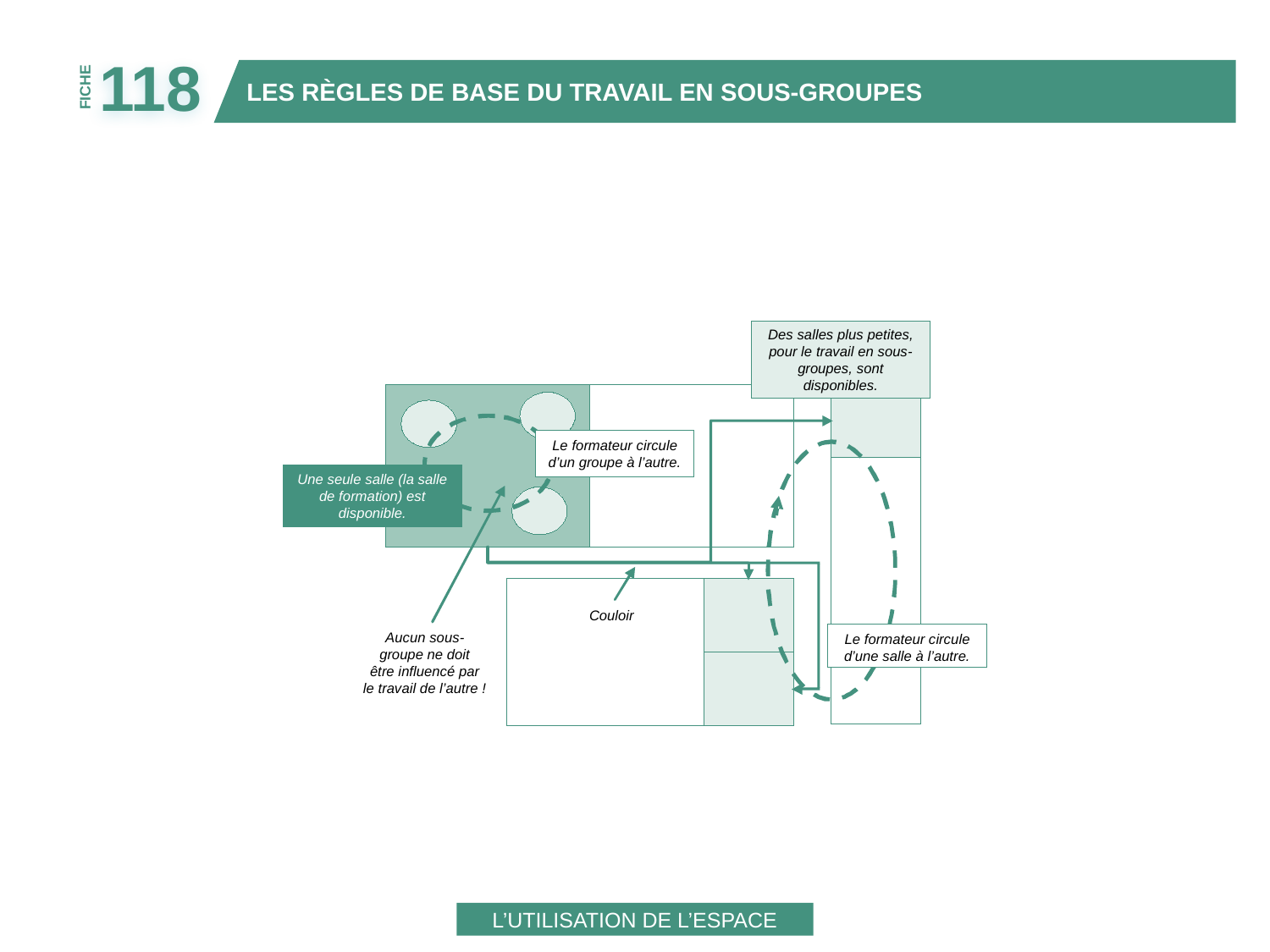

118

LES RÈGLES DE BASE DU TRAVAIL EN SOUS-GROUPES
FICHE

Des salles plus petites,
pour le travail en sous-
groupes, sont
disponibles.

Le formateur circule
d’un groupe à l’autre.

Une seule salle (la salle
de formation) est
disponible.

Couloir

Aucun sous-
groupe ne doit
être influencé par
le travail de l’autre !
Le formateur circule
d’une salle à l’autre.

L’UTILISATION DE L’ESPACE